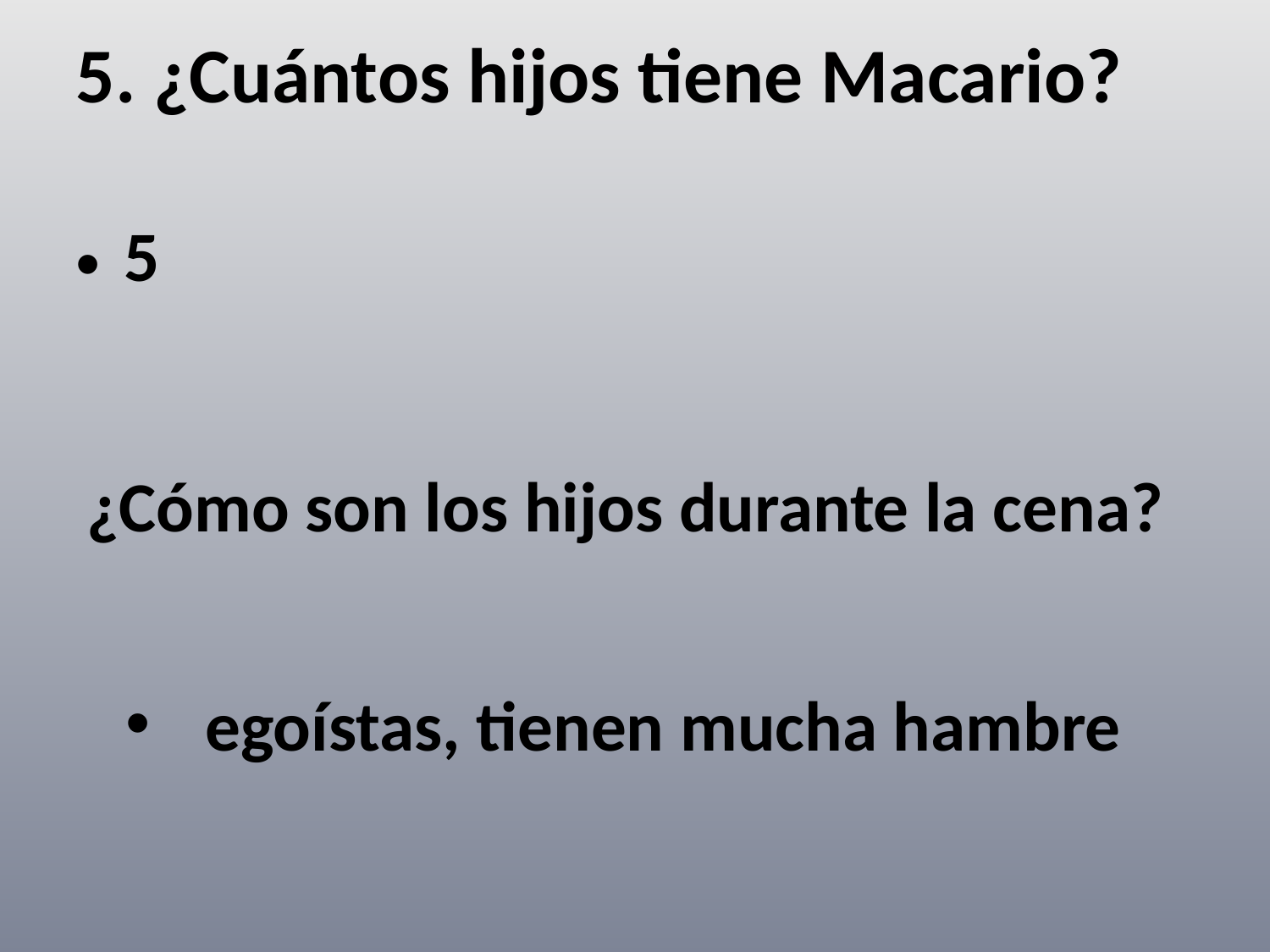

5. ¿Cuántos hijos tiene Macario?
5
¿Cómo son los hijos durante la cena?
egoístas, tienen mucha hambre